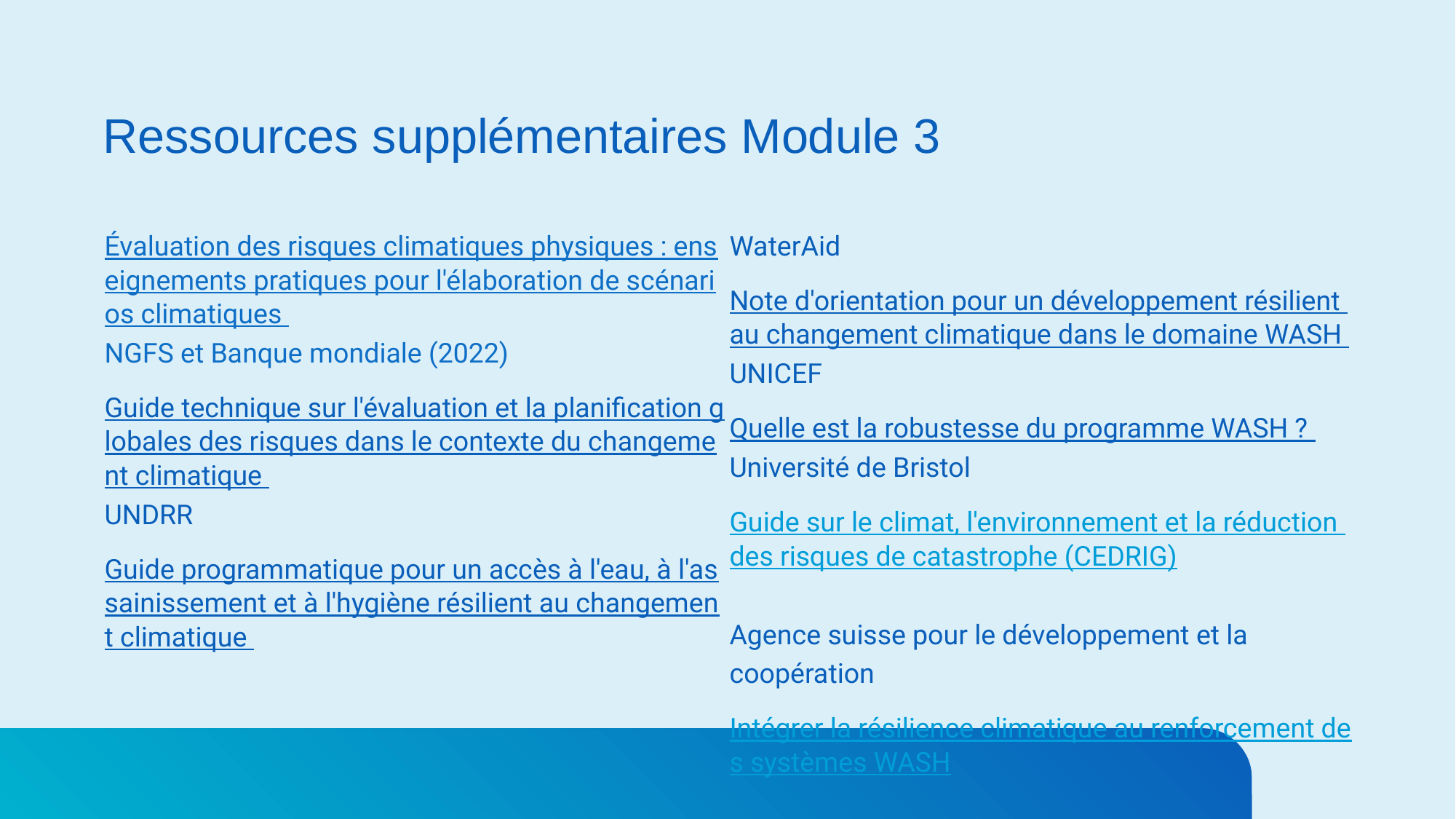

# Ressources supplémentaires Module 3
Évaluation des risques climatiques physiques : enseignements pratiques pour l'élaboration de scénarios climatiques NGFS et Banque mondiale (2022)
Guide technique sur l'évaluation et la planification globales des risques dans le contexte du changement climatique UNDRR
Guide programmatique pour un accès à l'eau, à l'assainissement et à l'hygiène résilient au changement climatique WaterAid
Note d'orientation pour un développement résilient au changement climatique dans le domaine WASH UNICEF
Quelle est la robustesse du programme WASH ? Université de Bristol
Guide sur le climat, l'environnement et la réduction des risques de catastrophe (CEDRIG)
Agence suisse pour le développement et la coopération
Intégrer la résilience climatique au renforcement des systèmes WASH
WaterAid
Analyse décisionnelle tenant compte des risques climatiques
CRIDA